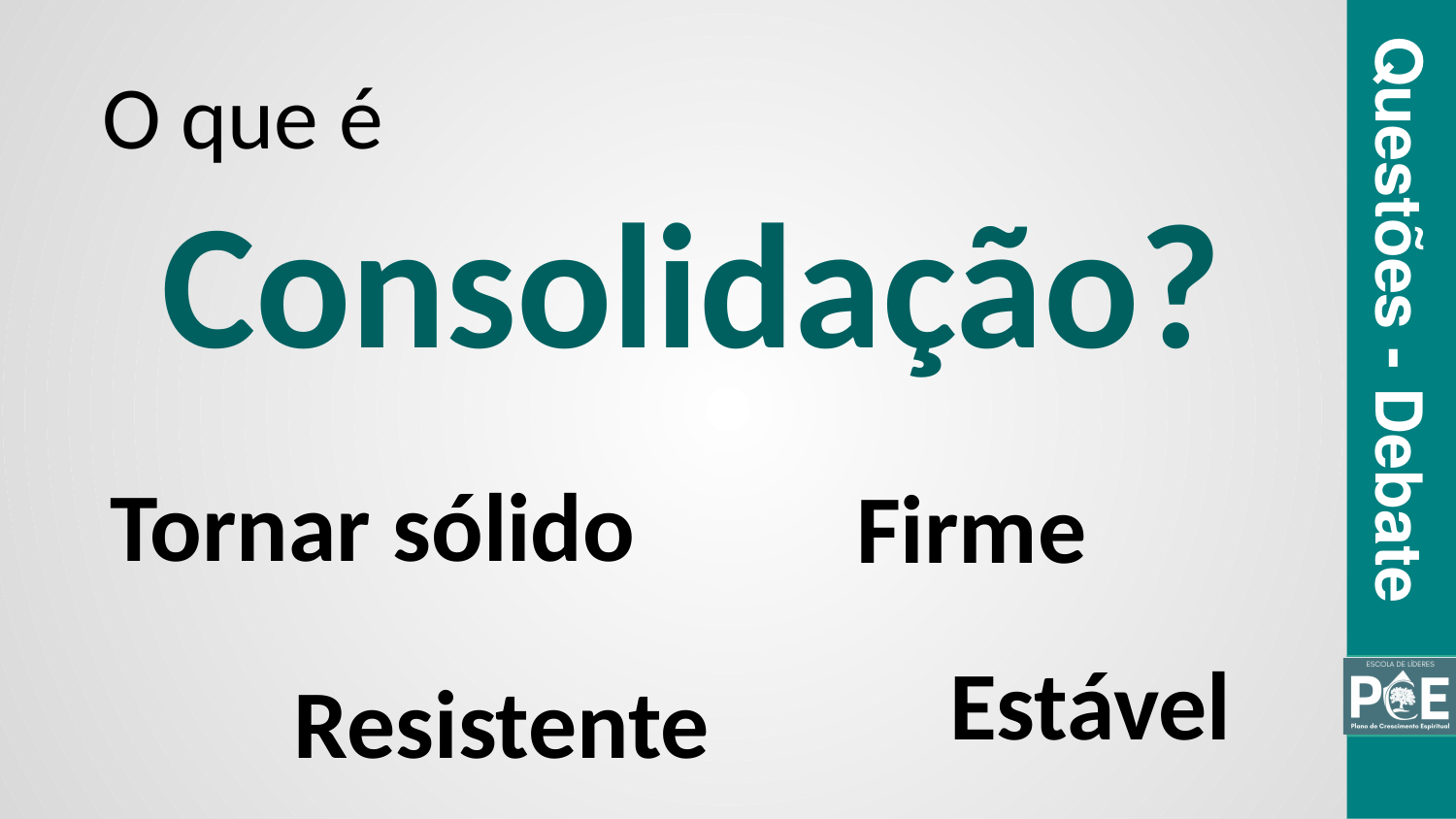

O que é
Consolidação?
Questões - Debate
Tornar sólido
Firme
Estável
Resistente